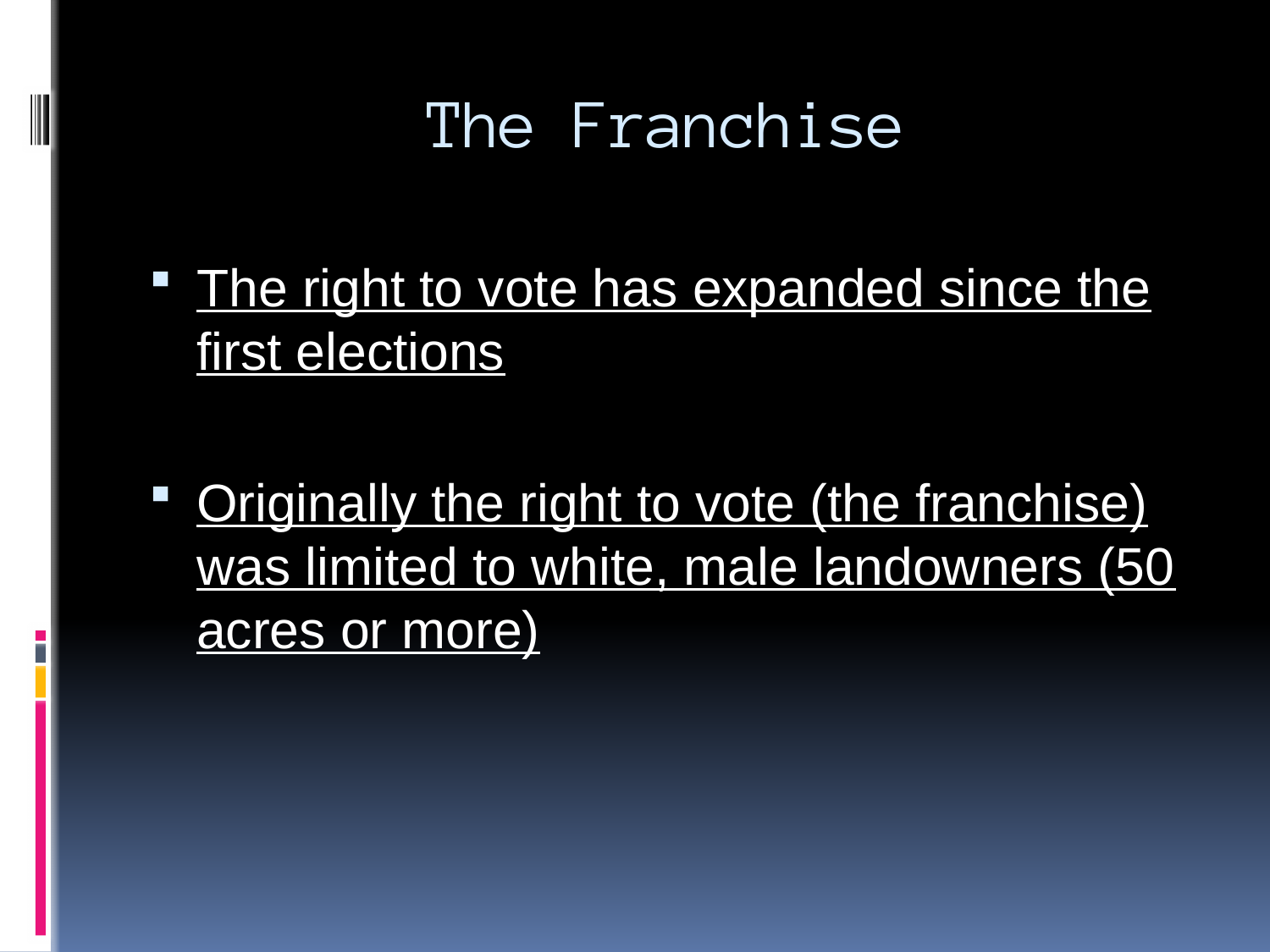

# The Franchise
The right to vote has expanded since the first elections

Originally the right to vote (the franchise) was limited to white, male landowners (50 acres or more)